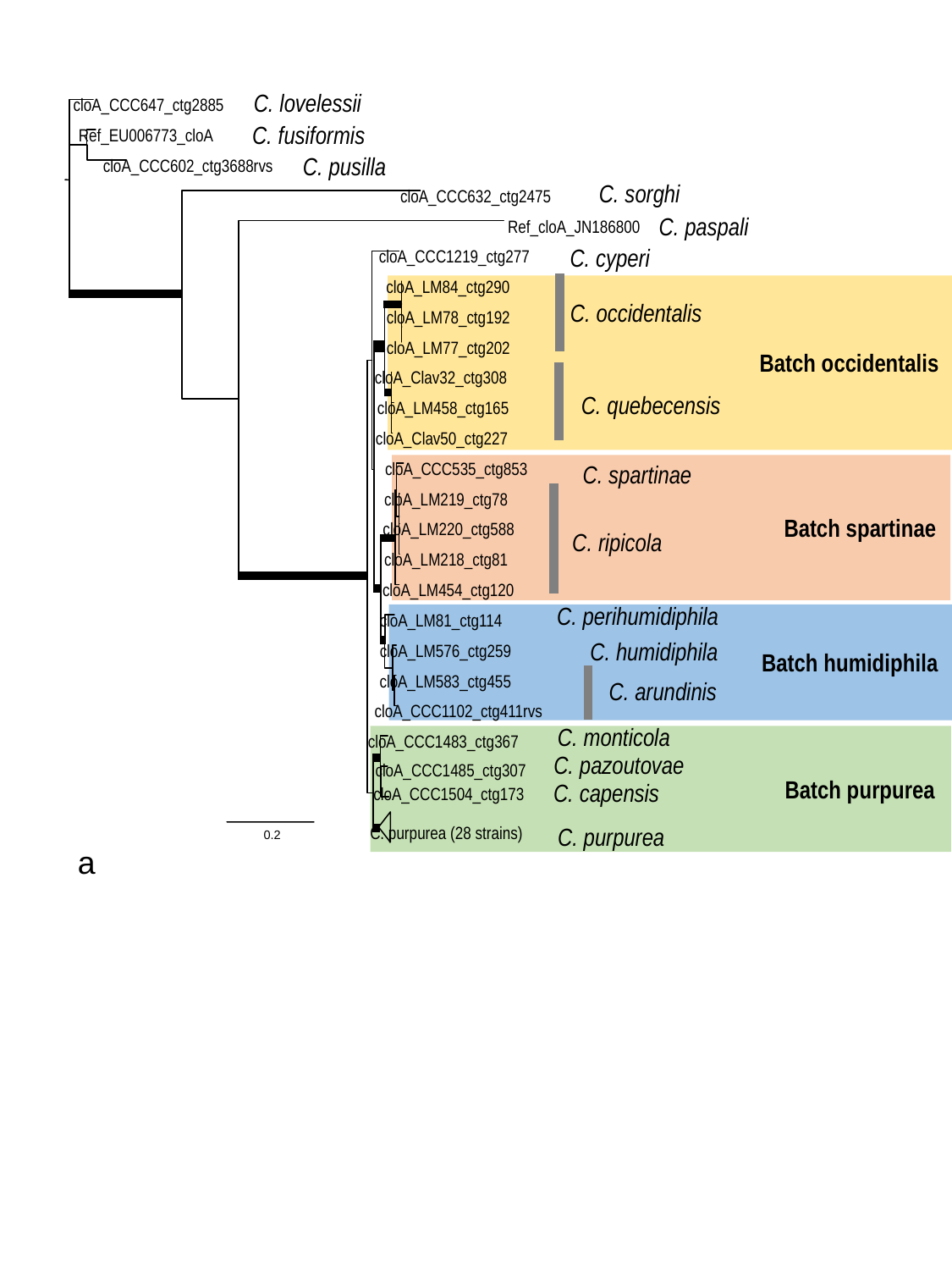

C. lovelessii
cloA_CCC647_ctg2885

C. fusiformis
Ref_EU006773_cloA

C. pusilla
cloA_CCC602_ctg3688rvs
C. sorghi

cloA_CCC632_ctg2475

C. paspali
Ref_cloA_JN186800

C. cyperi
cloA_CCC1219_ctg277

cloA_LM84_ctg290

C. occidentalis

cloA_LM78_ctg192

cloA_LM77_ctg202

cloA_Clav32_ctg308

C. quebecensis

cloA_LM458_ctg165

cloA_Clav50_ctg227
cloA_CCC535_ctg853
C. spartinae

cloA_LM219_ctg78

cloA_LM220_ctg588

C. ripicola

cloA_LM218_ctg81

cloA_LM454_ctg120

C. perihumidiphila
cloA_LM81_ctg114

C. humidiphila
cloA_LM576_ctg259

cloA_LM583_ctg455

C. arundinis

cloA_CCC1102_ctg411rvs
C. monticola
cloA_CCC1483_ctg367

C. pazoutovae
cloA_CCC1485_ctg307

C. capensis

cloA_CCC1504_ctg173

C. purpurea (28 strains)

C. purpurea
0.2

Batch occidentalis

Batch spartinae

Batch humidiphila

Batch purpurea

a